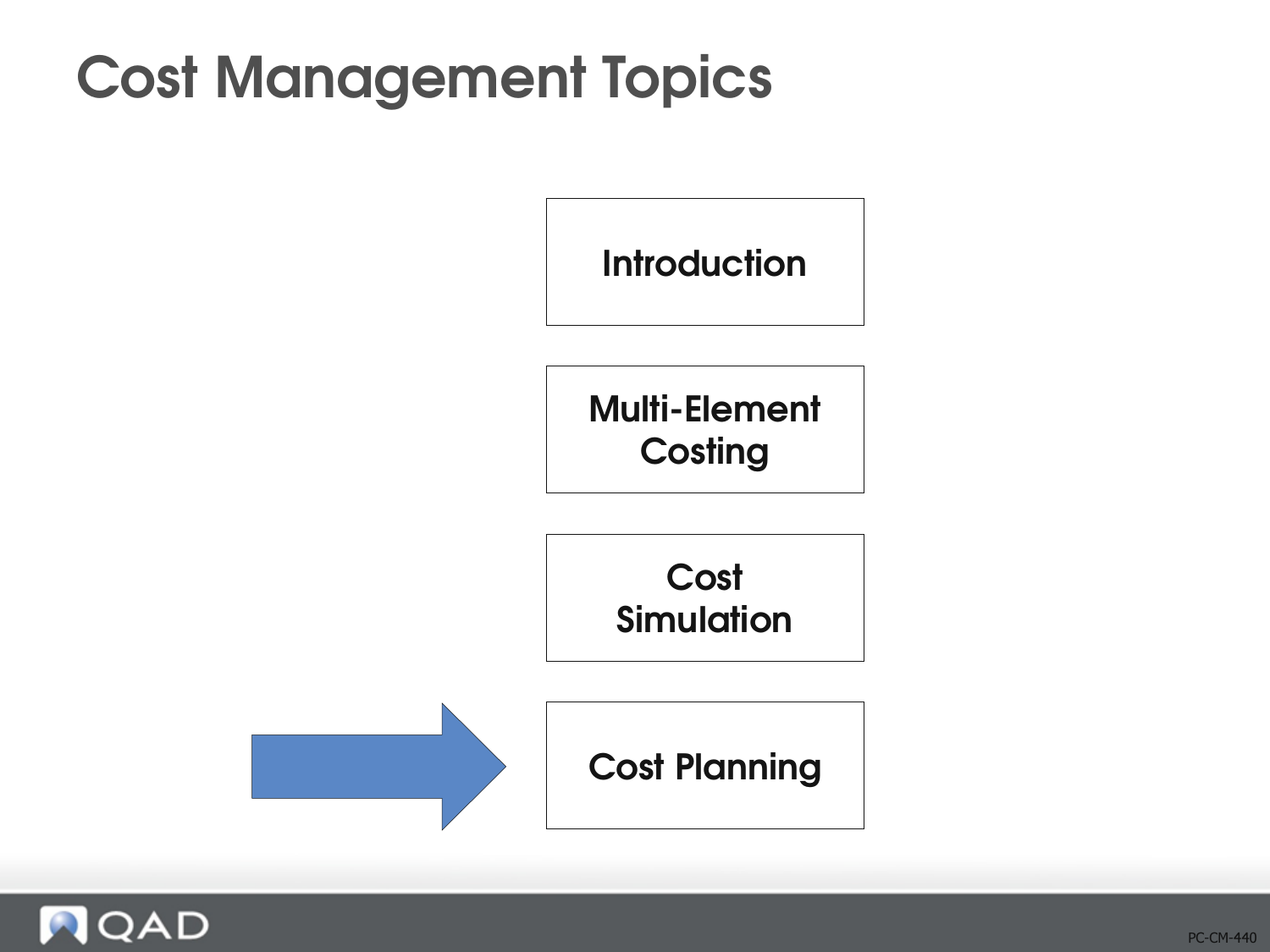

# Cost Management Topics
Introduction
Multi-Element
Costing
Cost
Simulation
Cost Planning

PC-CM-440